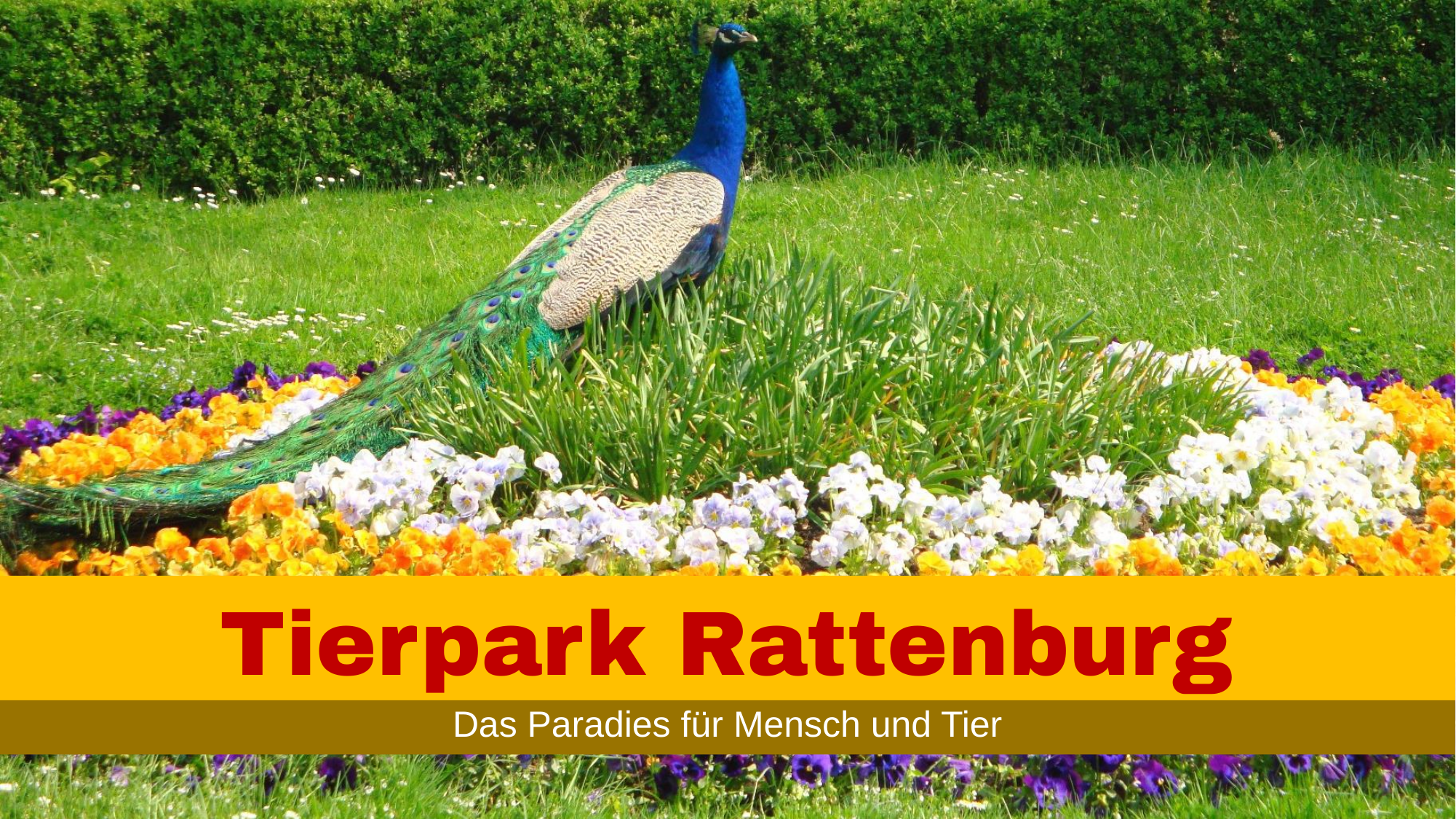

# Tierpark Rattenburg
Das Paradies für Mensch und Tier